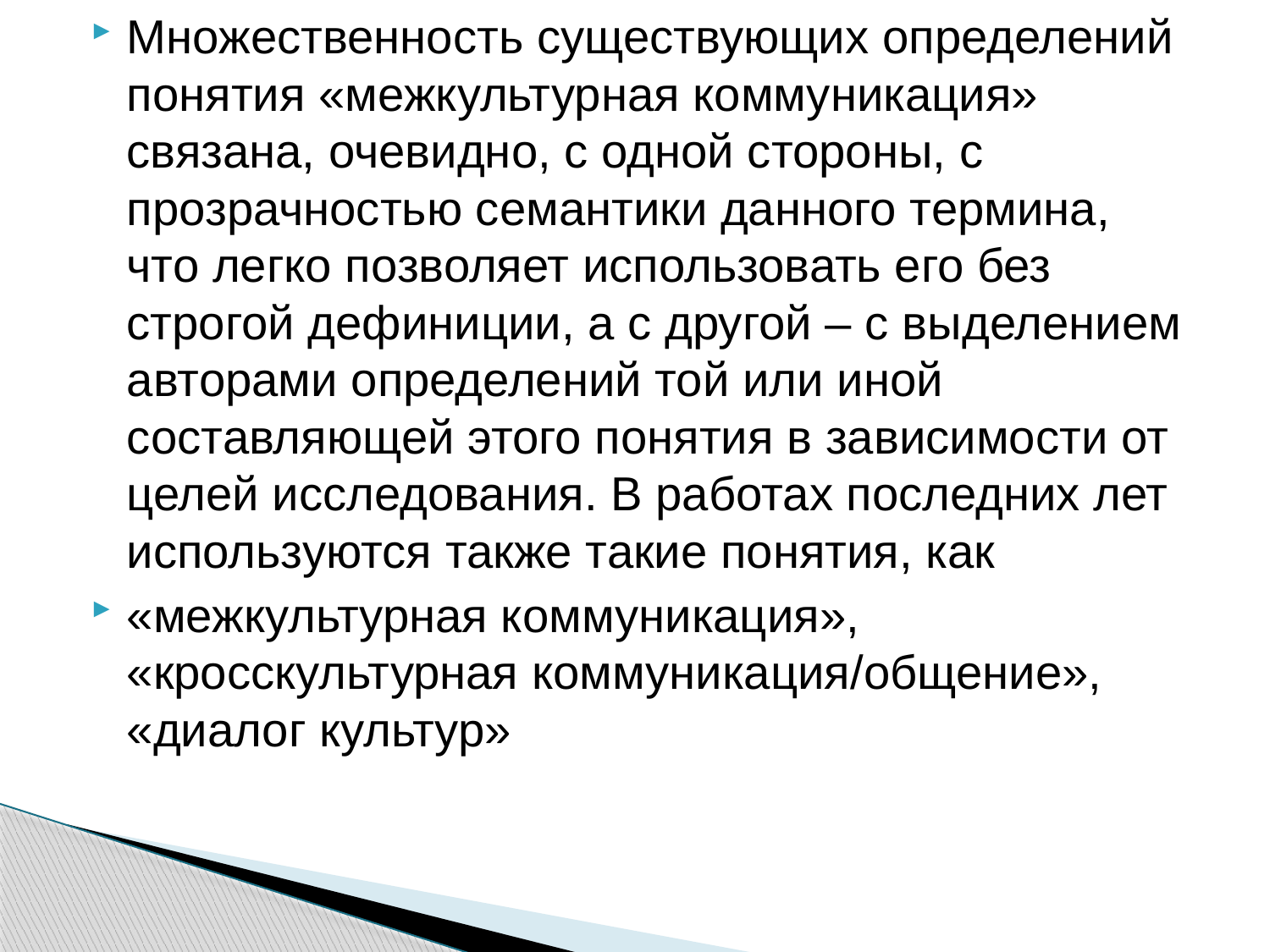

Множественность существующих определений понятия «межкультурная коммуникация» связана, очевидно, с одной стороны, с прозрачностью семантики данного термина, что легко позволяет использовать его без строгой дефиниции, а с другой – с выделением авторами определений той или иной составляющей этого понятия в зависимости от целей исследования. В работах последних лет используются также такие понятия, как
«межкультурная коммуникация», «кросскультурная коммуникация/общение», «диалог культур»